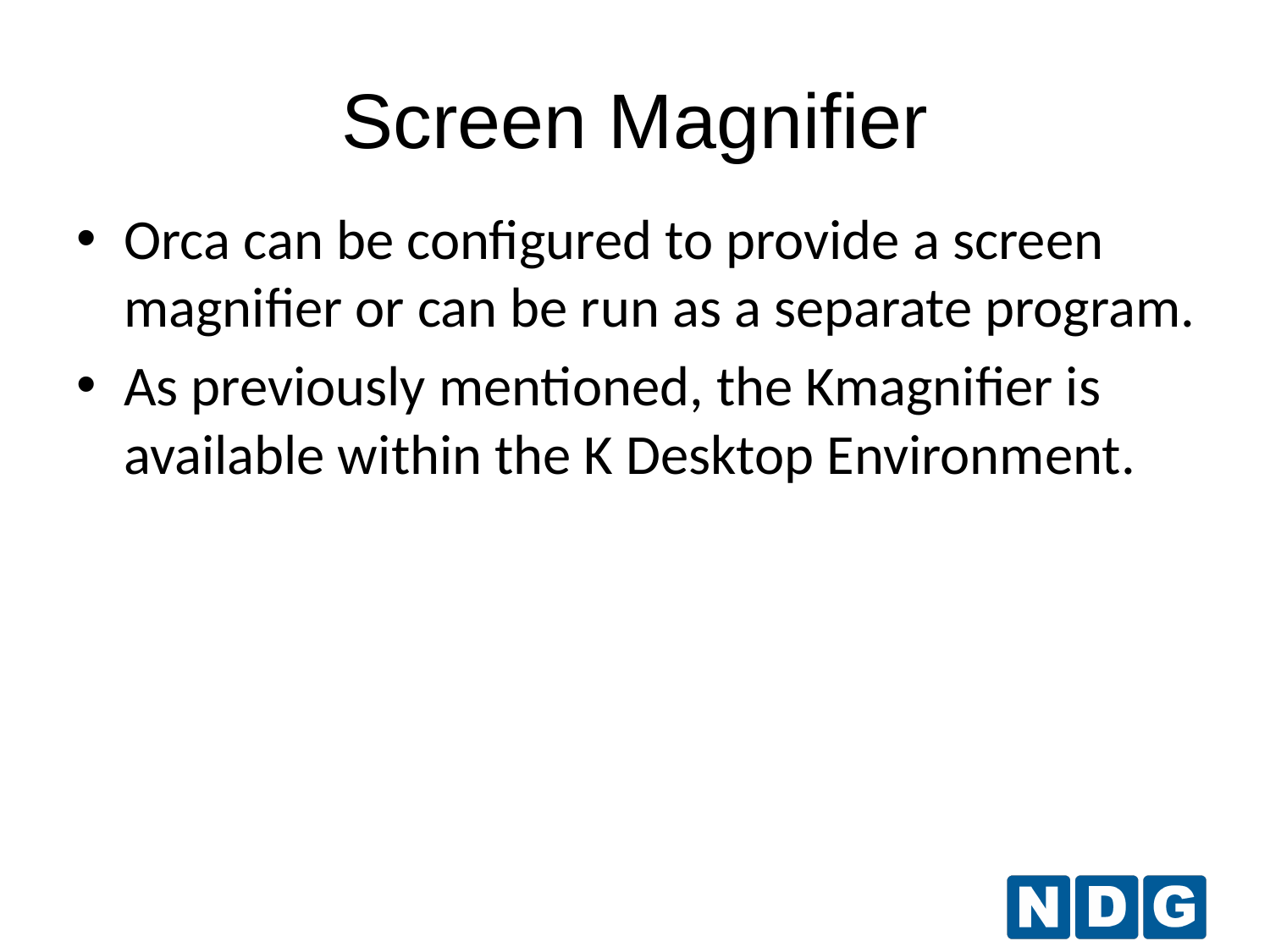

# Screen Magnifier
Orca can be configured to provide a screen magnifier or can be run as a separate program.
As previously mentioned, the Kmagnifier is available within the K Desktop Environment.